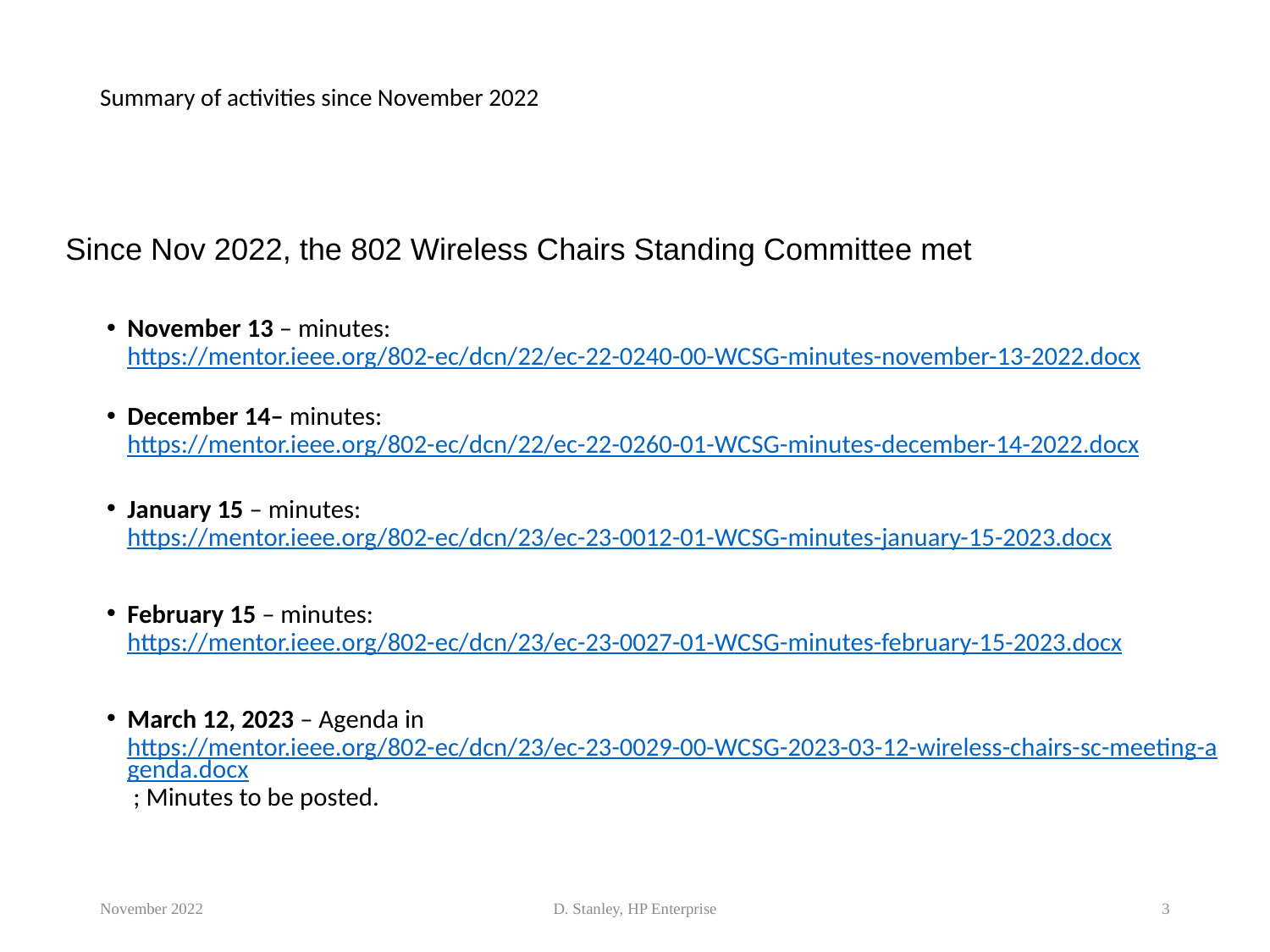

# Summary of activities since November 2022
Since Nov 2022, the 802 Wireless Chairs Standing Committee met
November 13 – minutes: https://mentor.ieee.org/802-ec/dcn/22/ec-22-0240-00-WCSG-minutes-november-13-2022.docx
December 14– minutes: https://mentor.ieee.org/802-ec/dcn/22/ec-22-0260-01-WCSG-minutes-december-14-2022.docx

January 15 – minutes: https://mentor.ieee.org/802-ec/dcn/23/ec-23-0012-01-WCSG-minutes-january-15-2023.docx

February 15 – minutes: https://mentor.ieee.org/802-ec/dcn/23/ec-23-0027-01-WCSG-minutes-february-15-2023.docx

March 12, 2023 – Agenda in https://mentor.ieee.org/802-ec/dcn/23/ec-23-0029-00-WCSG-2023-03-12-wireless-chairs-sc-meeting-agenda.docx ; Minutes to be posted.

November 2022
D. Stanley, HP Enterprise
3